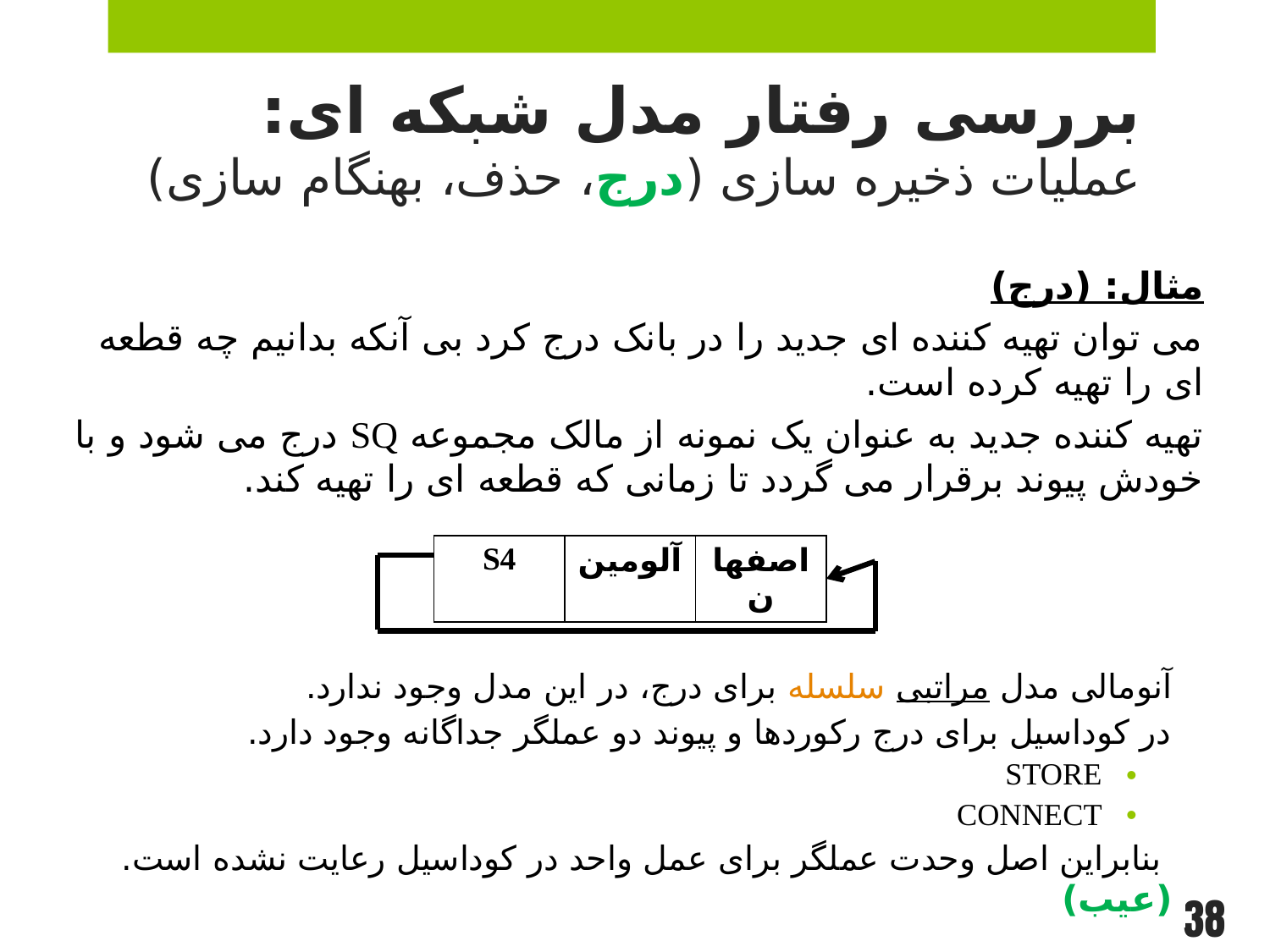

# بررسی رفتار مدل شبکه ای: عملیات ذخیره سازی (درج، حذف، بهنگام سازی)
مثال: (درج)
می توان تهیه کننده ای جدید را در بانک درج کرد بی آنکه بدانیم چه قطعه ای را تهیه کرده است.
تهیه کننده جدید به عنوان یک نمونه از مالک مجموعه SQ درج می شود و با خودش پیوند برقرار می گردد تا زمانی که قطعه ای را تهیه کند.
| S4 | آلومین | اصفهان |
| --- | --- | --- |
آنومالی مدل سلسله مراتبی برای درج، در این مدل وجود ندارد.
در کوداسیل برای درج رکوردها و پیوند دو عملگر جداگانه وجود دارد.
STORE
CONNECT
 بنابراین اصل وحدت عملگر برای عمل واحد در کوداسیل رعایت نشده است. (عیب)
38